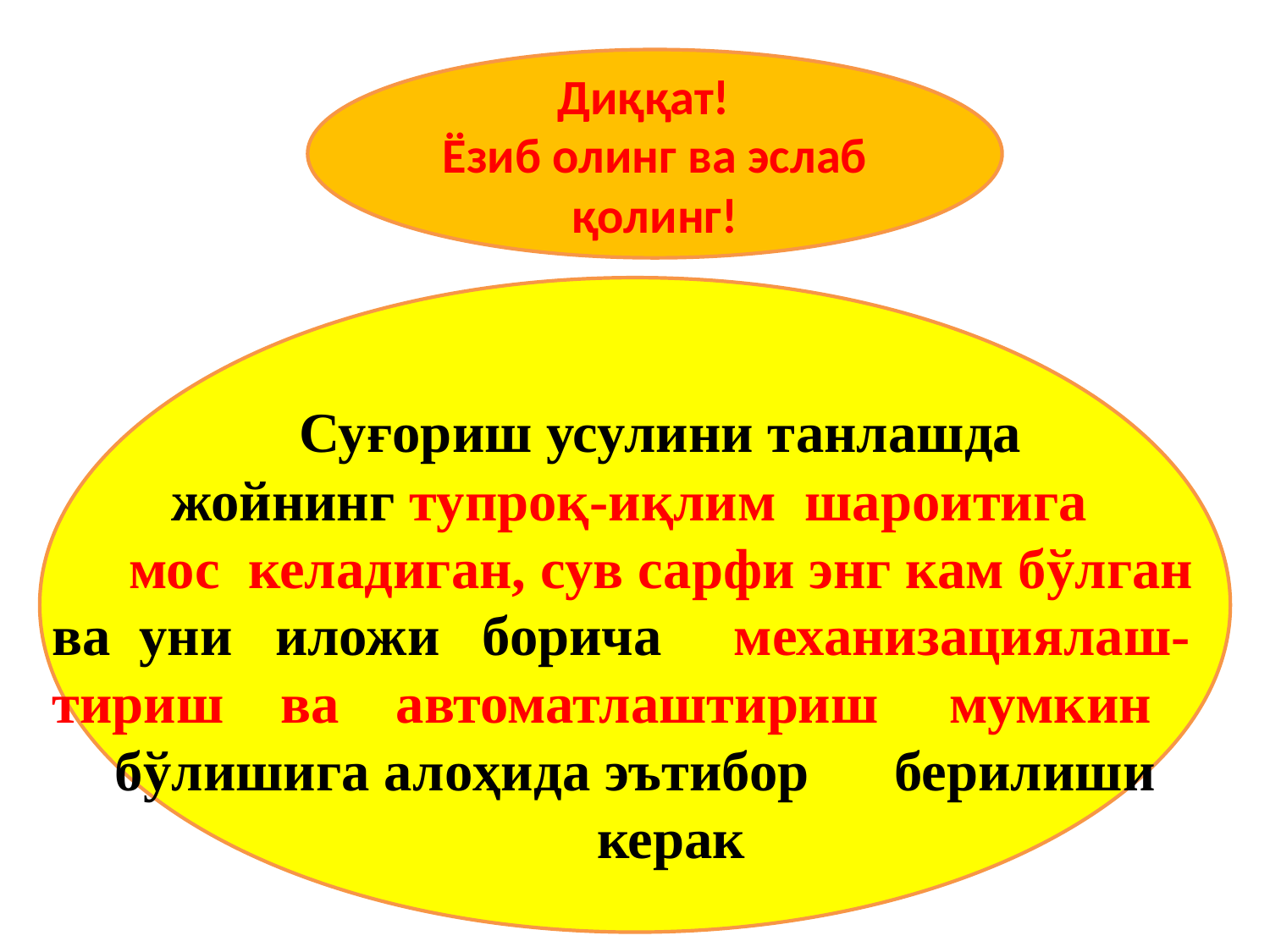

Диққат!
Ёзиб олинг ва эслаб қолинг!

             Суғориш усулини танлашда
    жойнинг тупроқ-иқлим  шароитига
 мос  келадиган, сув сарфи энг кам бўлган    ва  уни   иложи   борича     механизациялаш- тириш    ва    автоматлаштириш     мумкин
бўлишига алоҳида эътибор      берилиши
                                  керак